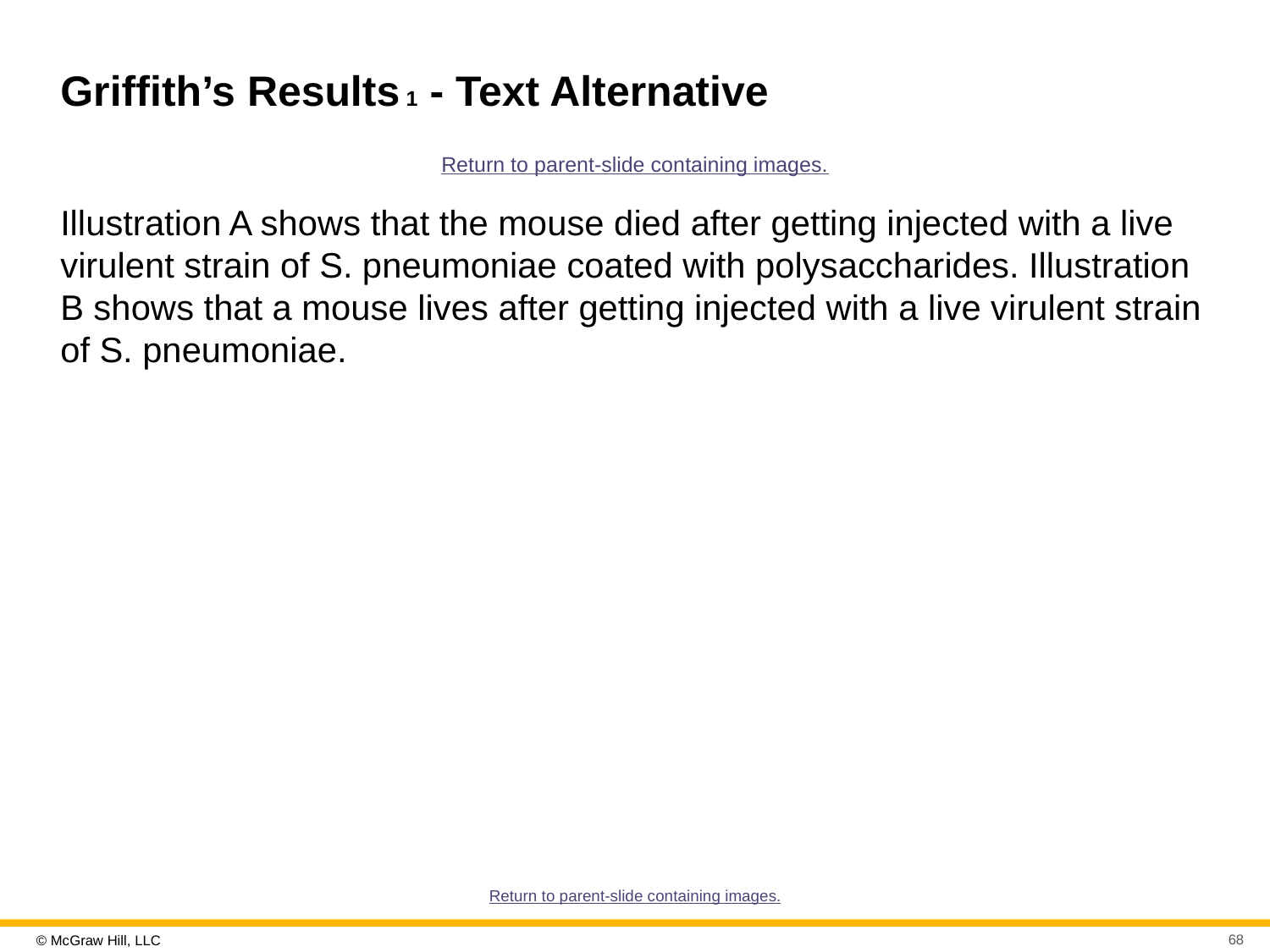

# Griffith’s Results 1 - Text Alternative
Return to parent-slide containing images.
Illustration A shows that the mouse died after getting injected with a live virulent strain of S. pneumoniae coated with polysaccharides. Illustration B shows that a mouse lives after getting injected with a live virulent strain of S. pneumoniae.
Return to parent-slide containing images.
68